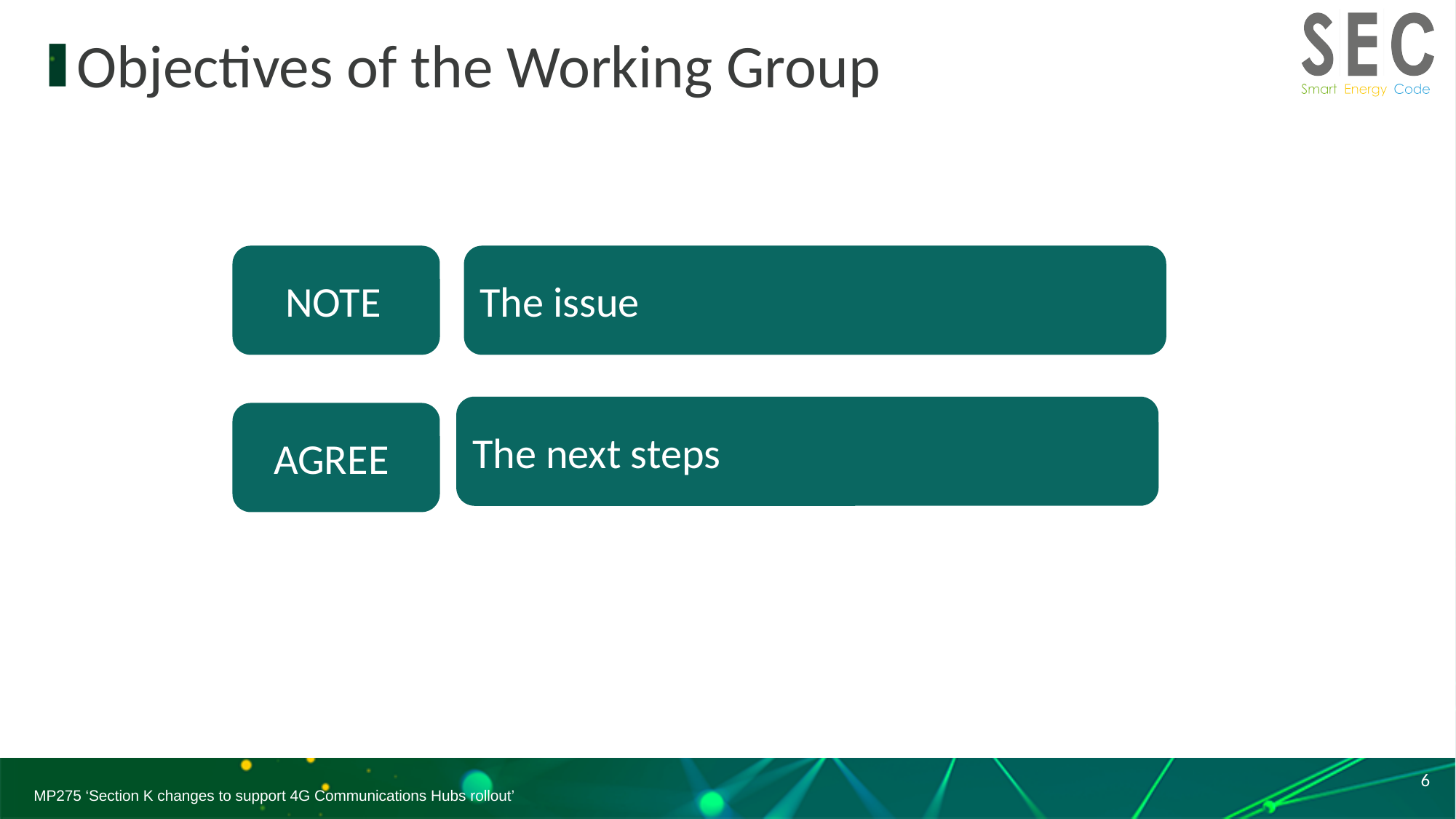

# Objectives of the Working Group
NOTE
The issue
The next steps
AGREE
6
MP275 ‘Section K changes to support 4G Communications Hubs rollout’